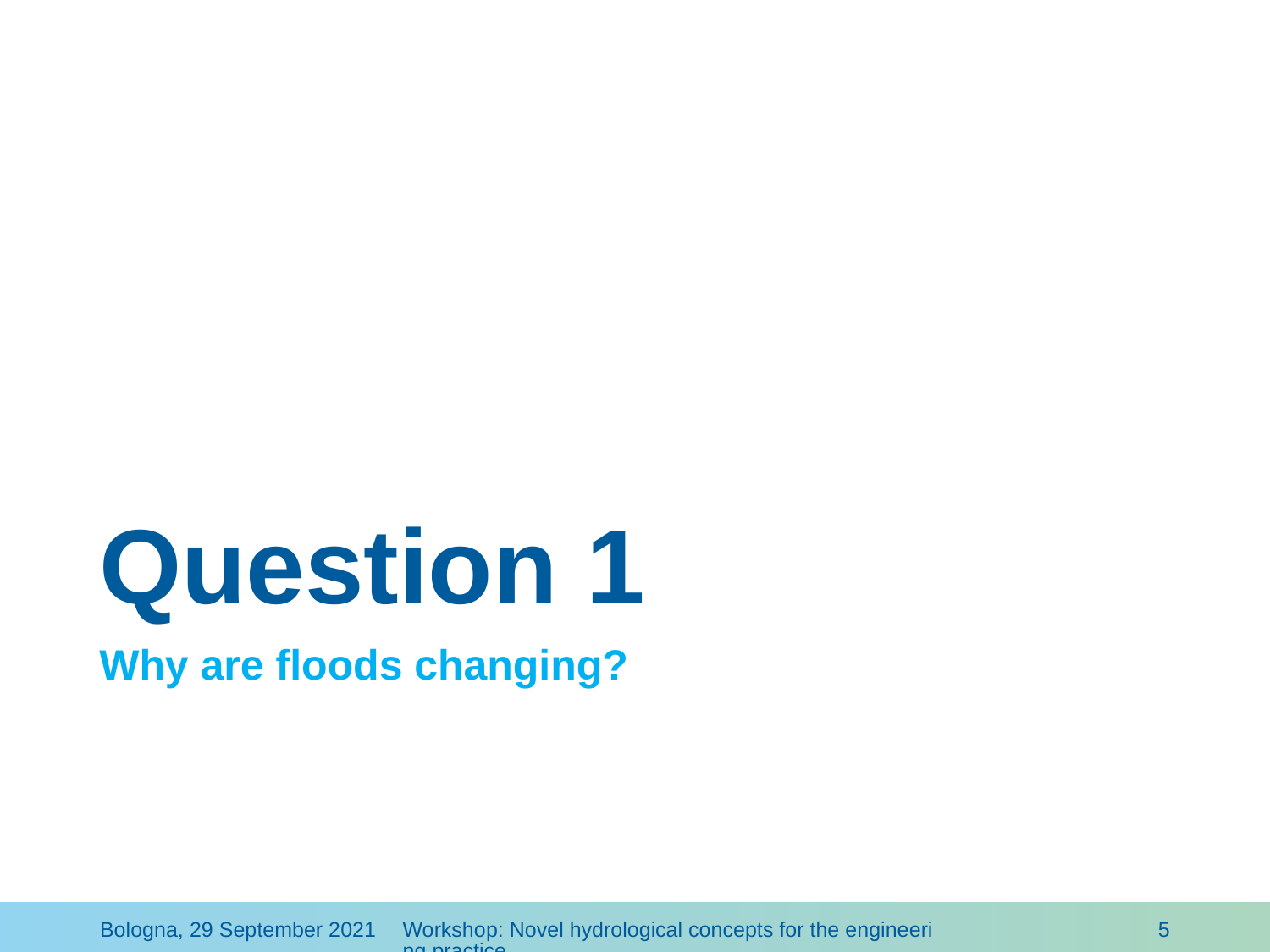

# Question 1
Why are floods changing?
Bologna, 29 September 2021
Workshop: Novel hydrological concepts for the engineering practice
5